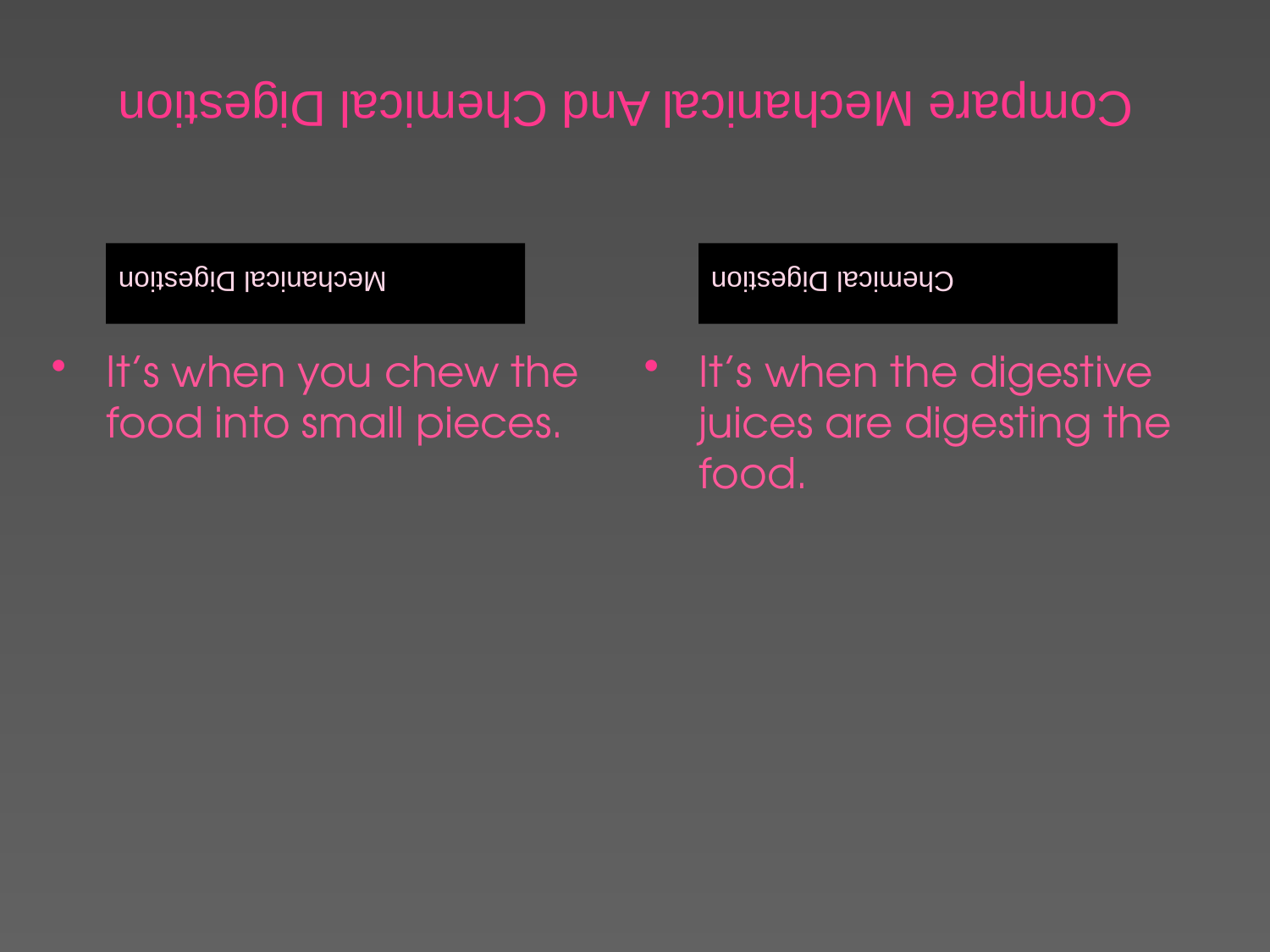

# Compare Mechanical And Chemical Digestion
Mechanical Digestion
Chemical Digestion
It’s when you chew the food into small pieces.
It’s when the digestive juices are digesting the food.